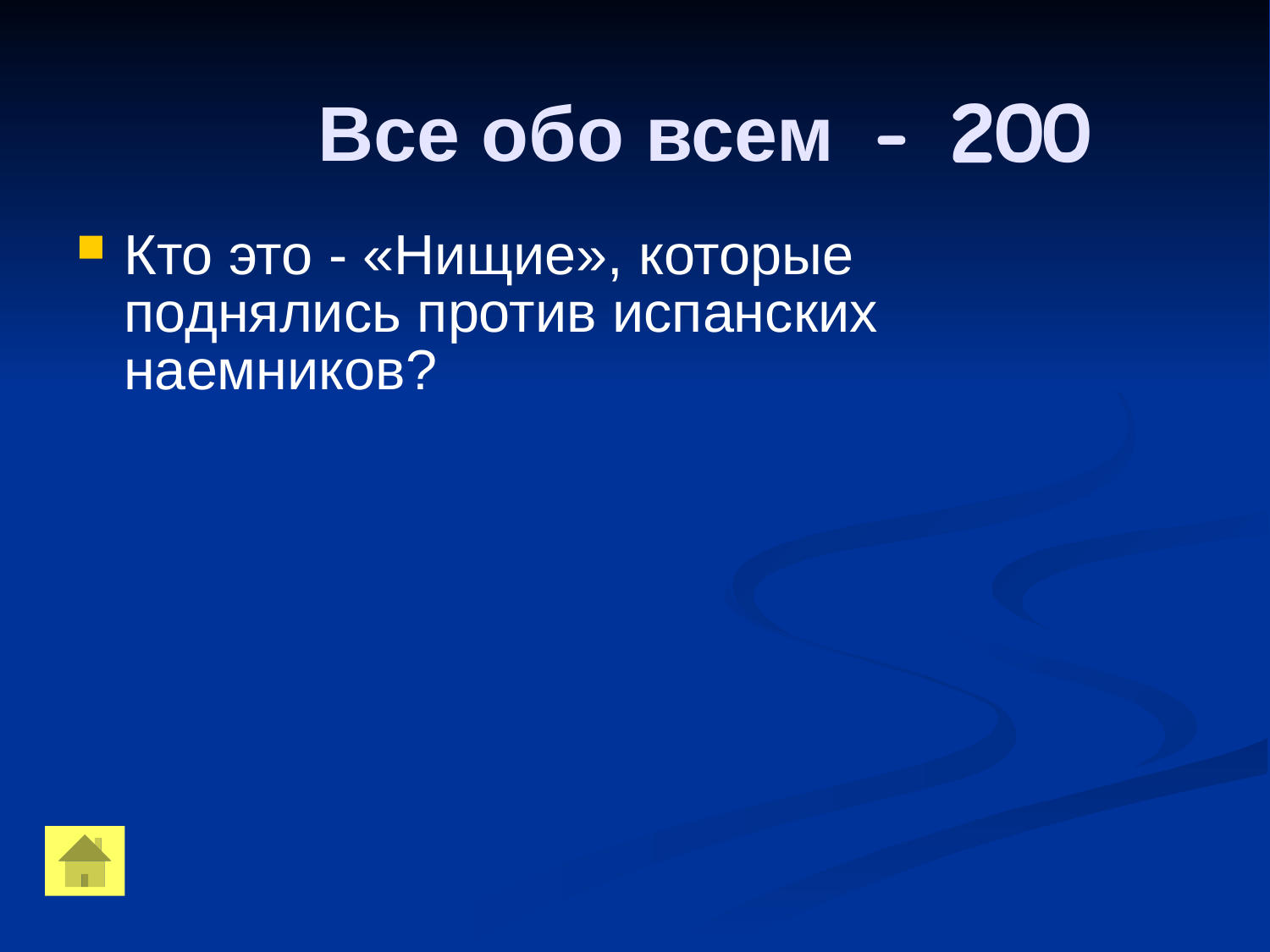

Все обо всем - 200
Кто это - «Нищие», которые поднялись против испанских наемников?